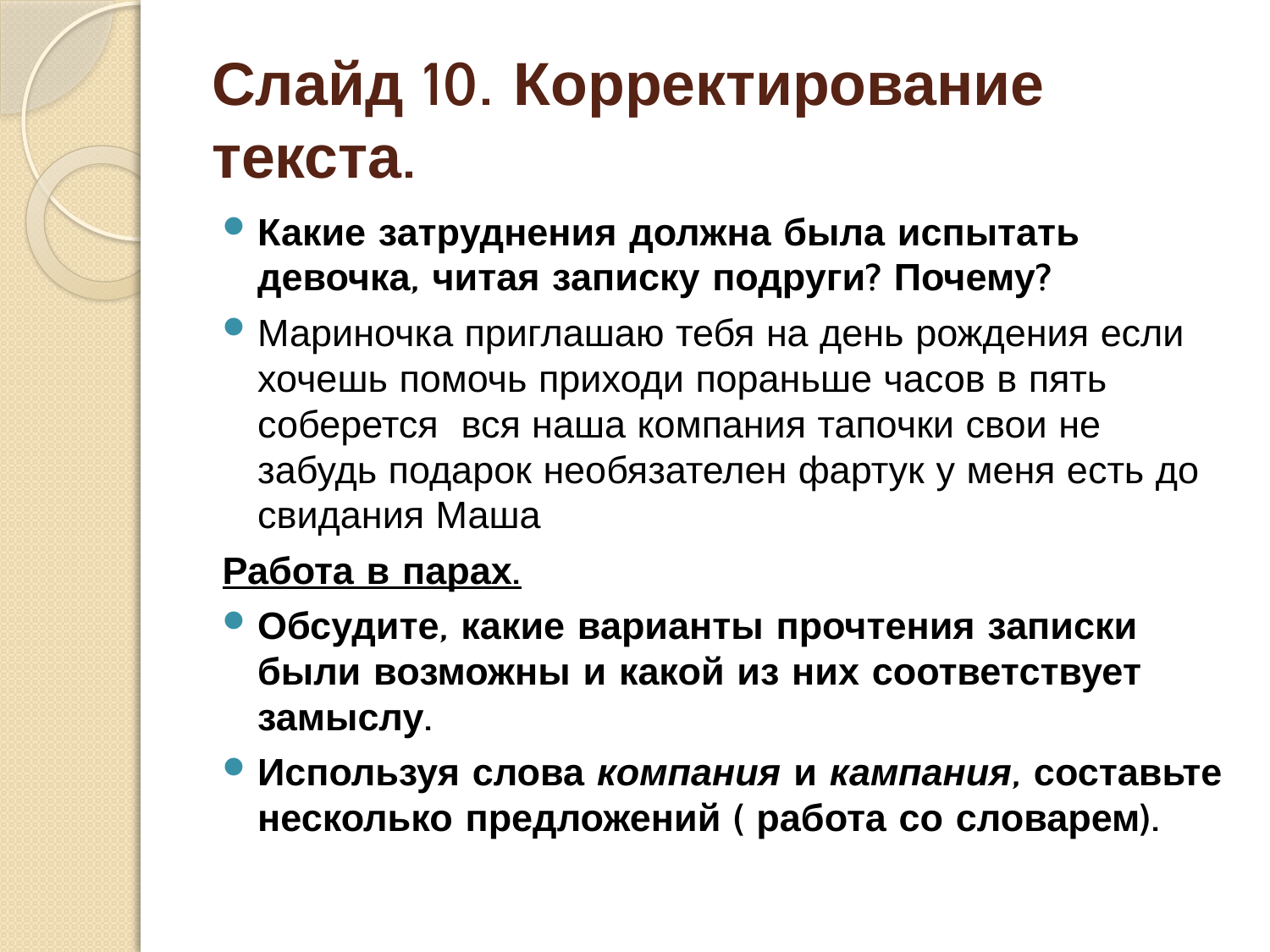

# Слайд 10. Корректирование текста.
Какие затруднения должна была испытать девочка, читая записку подруги? Почему?
Мариночка приглашаю тебя на день рождения если хочешь помочь приходи пораньше часов в пять соберется  вся наша компания тапочки свои не забудь подарок необязателен фартук у меня есть до свидания Маша
Работа в парах.
Обсудите, какие варианты прочтения записки были возможны и какой из них соответствует замыслу.
Используя слова компания и кампания, составьте несколько предложений ( работа со словарем).